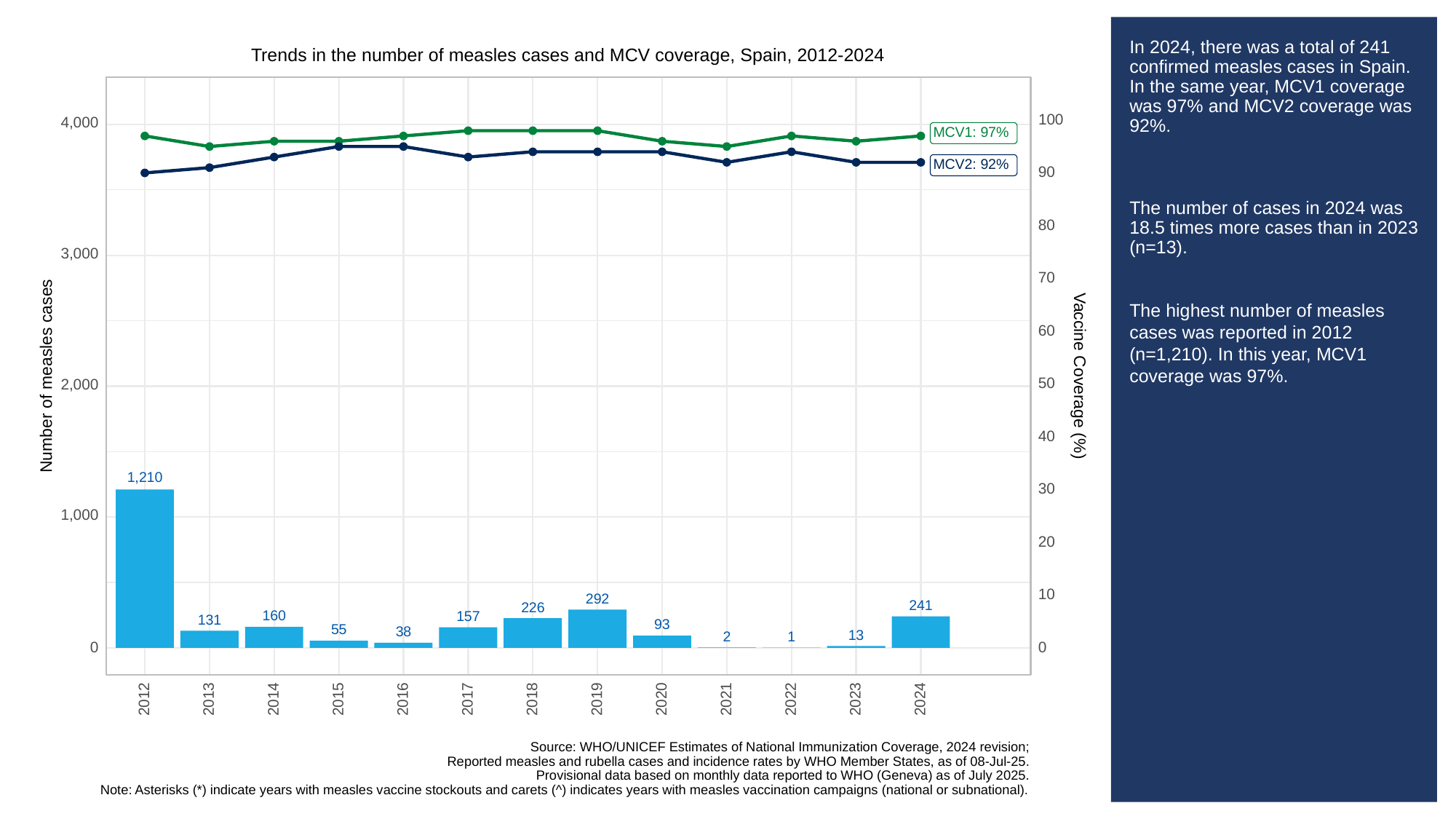

# In 2024, there was a total of 241 confirmed measles cases in Spain. In the same year, MCV1 coverage was 97% and MCV2 coverage was 92%.

The number of cases in 2024 was 18.5 times more cases than in 2023 (n=13).

The highest number of measles cases was reported in 2012 (n=1,210). In this year, MCV1 coverage was 97%.

Trends in the number of measles cases and MCV coverage, Spain, 2012-2024

100
4,000

MCV1: 97%

MCV2: 92%

90

80
3,000

70

60
Vaccine Coverage (%)
Number of measles cases
50
2,000

40

1,210
30

1,000

20

10
292
241
226

160
157
131

93
55

38
13

2
1

0
0

2013
2023
2012
2014
2015
2016
2017
2018
2019
2020
2021
2022
2024
Source: WHO/UNICEF Estimates of National Immunization Coverage, 2024 revision;
Reported measles and rubella cases and incidence rates by WHO Member States, as of 08-Jul-25.
Provisional data based on monthly data reported to WHO (Geneva) as of July 2025.
Note: Asterisks (*) indicate years with measles vaccine stockouts and carets (^) indicates years with measles vaccination campaigns (national or subnational).